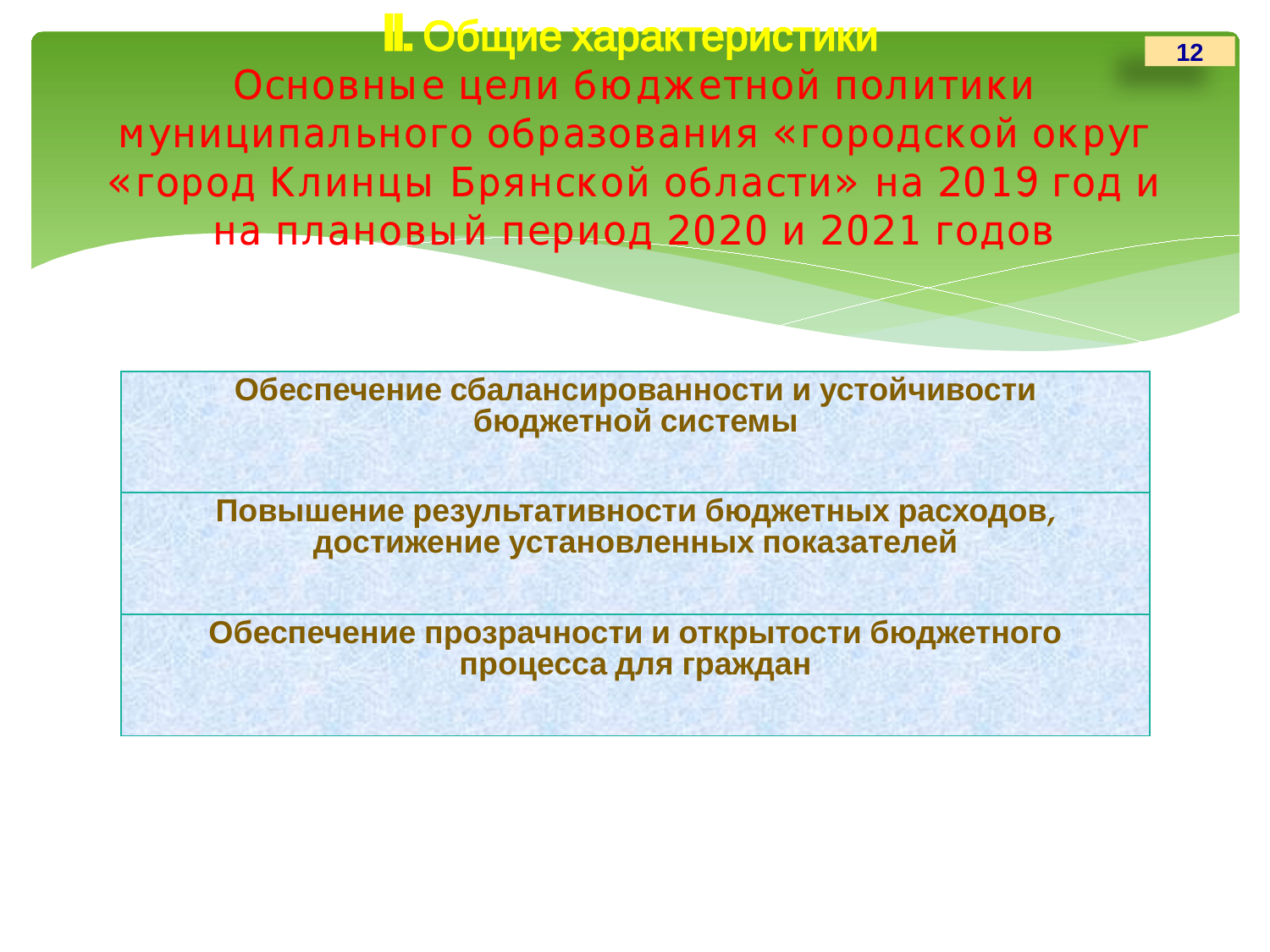

# II. Общие характеристики Основные цели бюджетной политики муниципального образования «городской округ «город Клинцы Брянской области» на 2019 год и на плановый период 2020 и 2021 годов
12
| Обеспечение сбалансированности и устойчивости бюджетной системы |
| --- |
| Повышение результативности бюджетных расходов, достижение установленных показателей |
| Обеспечение прозрачности и открытости бюджетного процесса для граждан |